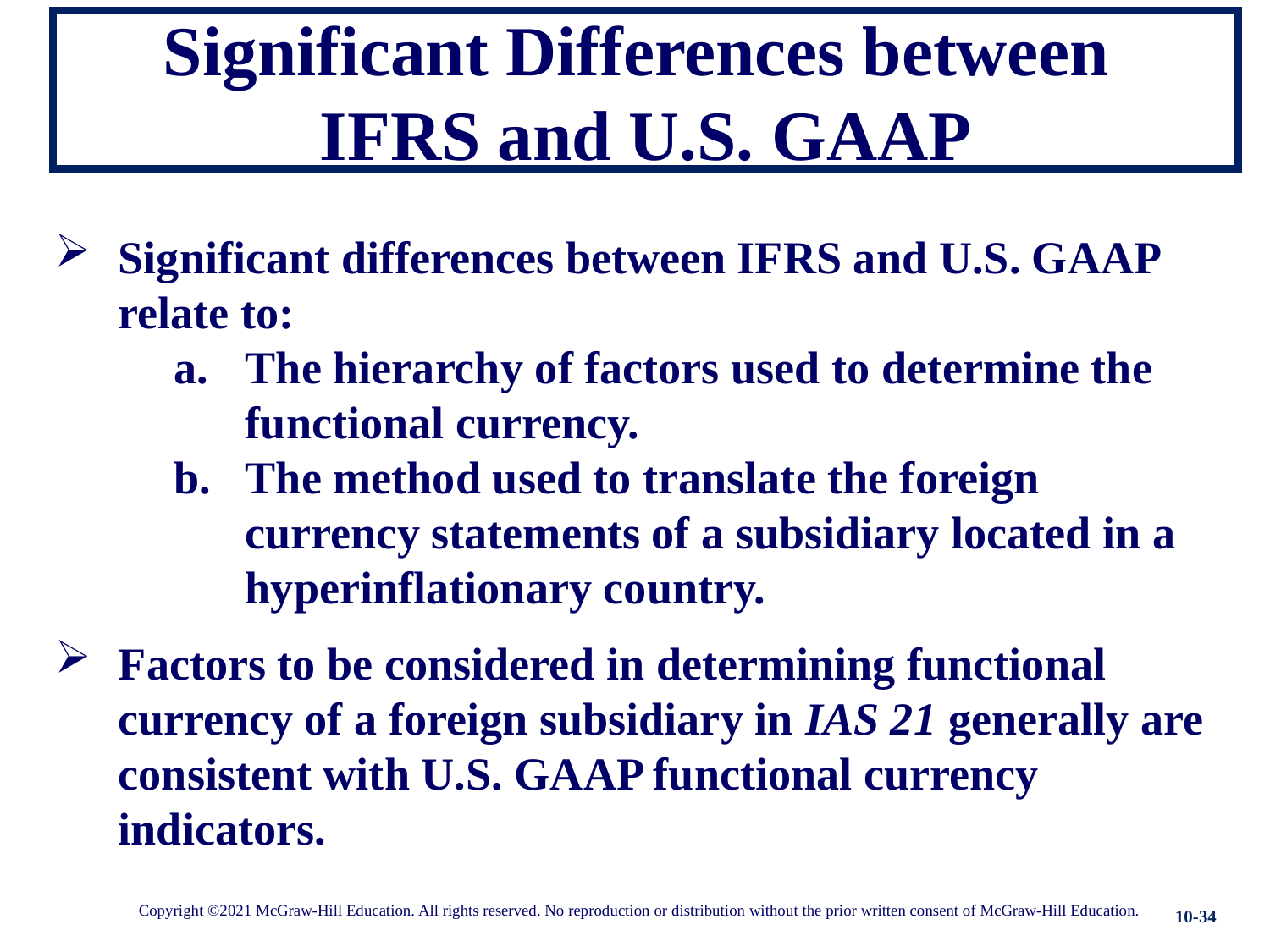

# Significant Differences between IFRS and U.S. GAAP
Significant differences between IFRS and U.S. GAAP relate to:
The hierarchy of factors used to determine the functional currency.
The method used to translate the foreign currency statements of a subsidiary located in a hyperinflationary country.
Factors to be considered in determining functional currency of a foreign subsidiary in IAS 21 generally are consistent with U.S. GAAP functional currency indicators.
10-34
Copyright ©2021 McGraw-Hill Education. All rights reserved. No reproduction or distribution without the prior written consent of McGraw-Hill Education.